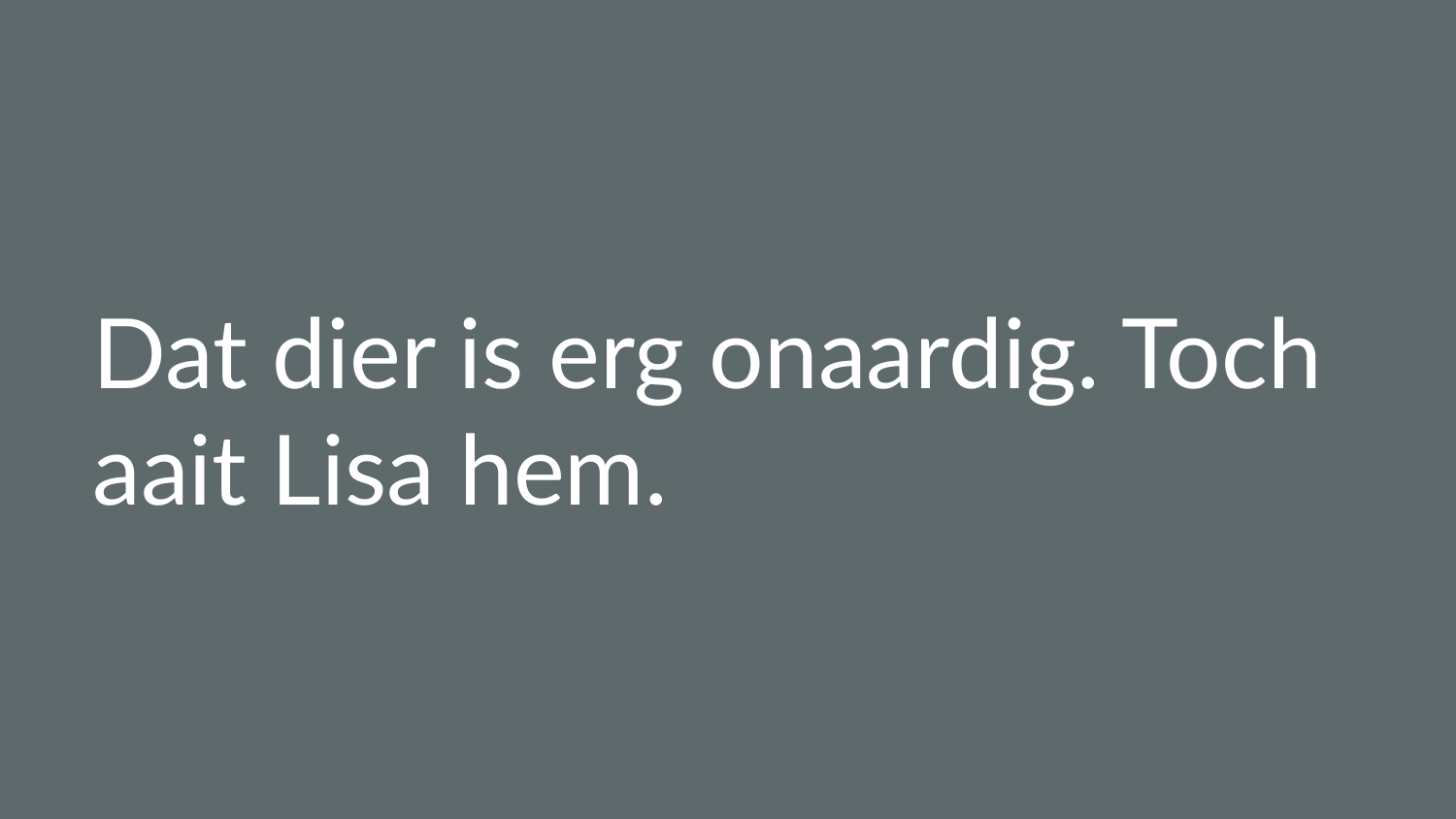

# Dat dier is erg onaardig. Toch aait Lisa hem.